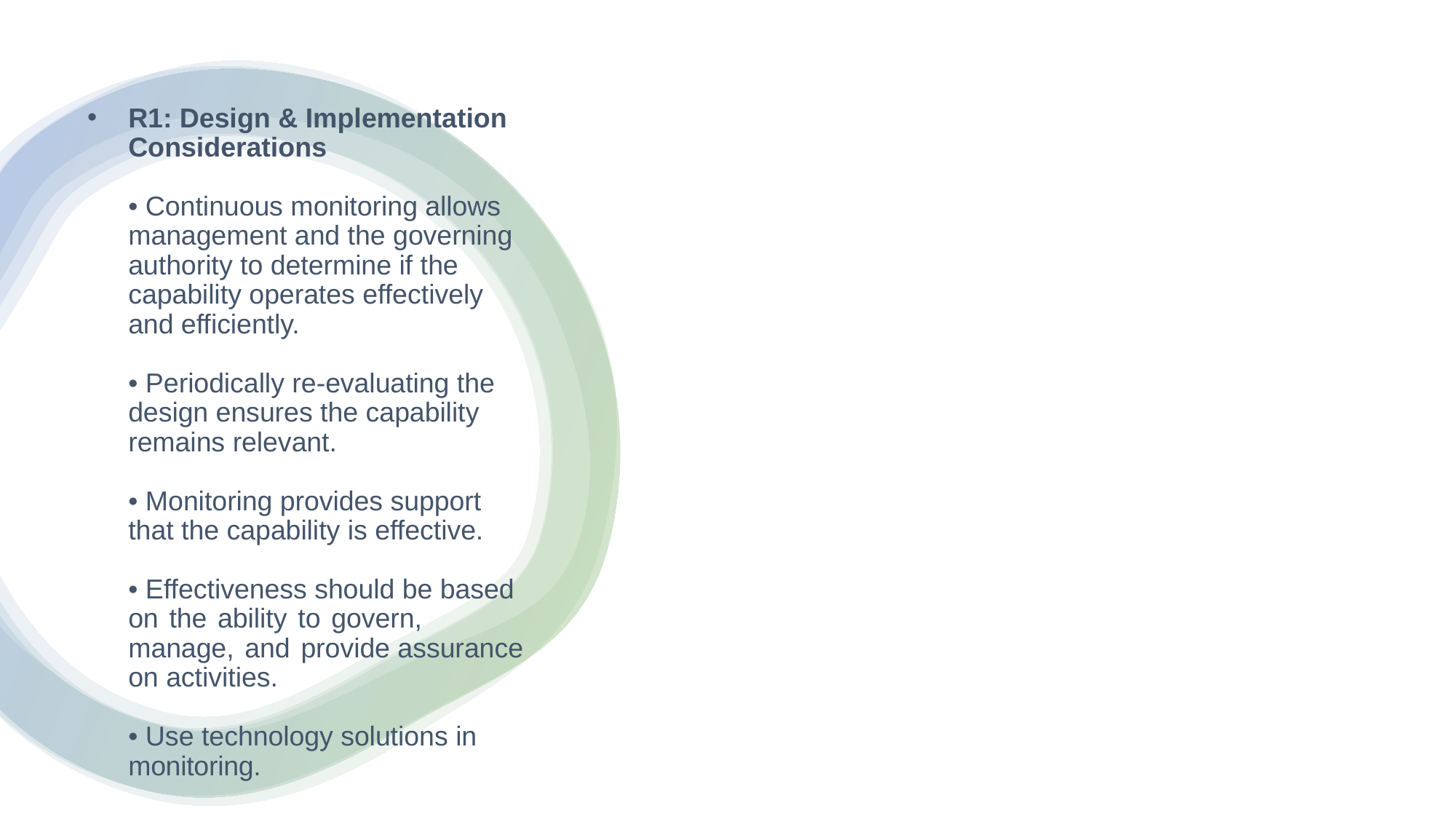

# R1: Design & Implementation Considerations • Continuous monitoring allows management and the governing authority to determine if the capability operates effectively and efficiently. • Periodically re-evaluating the design ensures the capability remains relevant. • Monitoring provides support that the capability is effective. • Effectiveness should be based on the ability to govern, manage, and provide assurance on activities. • Use technology solutions in monitoring.